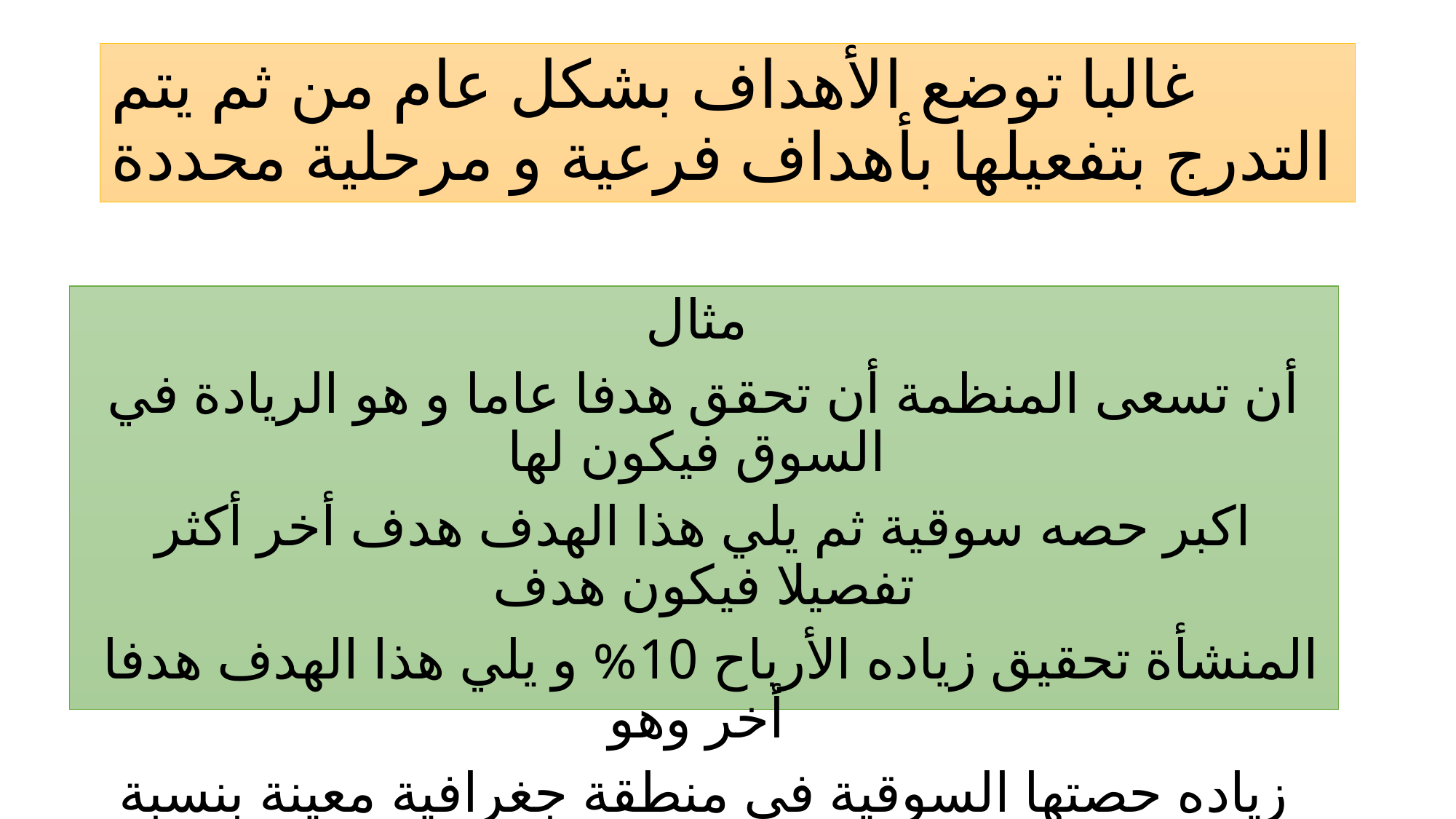

# غالبا توضع الأهداف بشكل عام من ثم يتم التدرج بتفعيلها بأهداف فرعية و مرحلية محددة
مثال
أن تسعى المنظمة أن تحقق هدفا عاما و هو الريادة في السوق فيكون لها
اكبر حصه سوقية ثم يلي هذا الهدف هدف أخر أكثر تفصيلا فيكون هدف
 المنشأة تحقيق زياده الأرباح 10% و يلي هذا الهدف هدفا أخر وهو
زياده حصتها السوقية في منطقة جغرافية معينة بنسبة %15